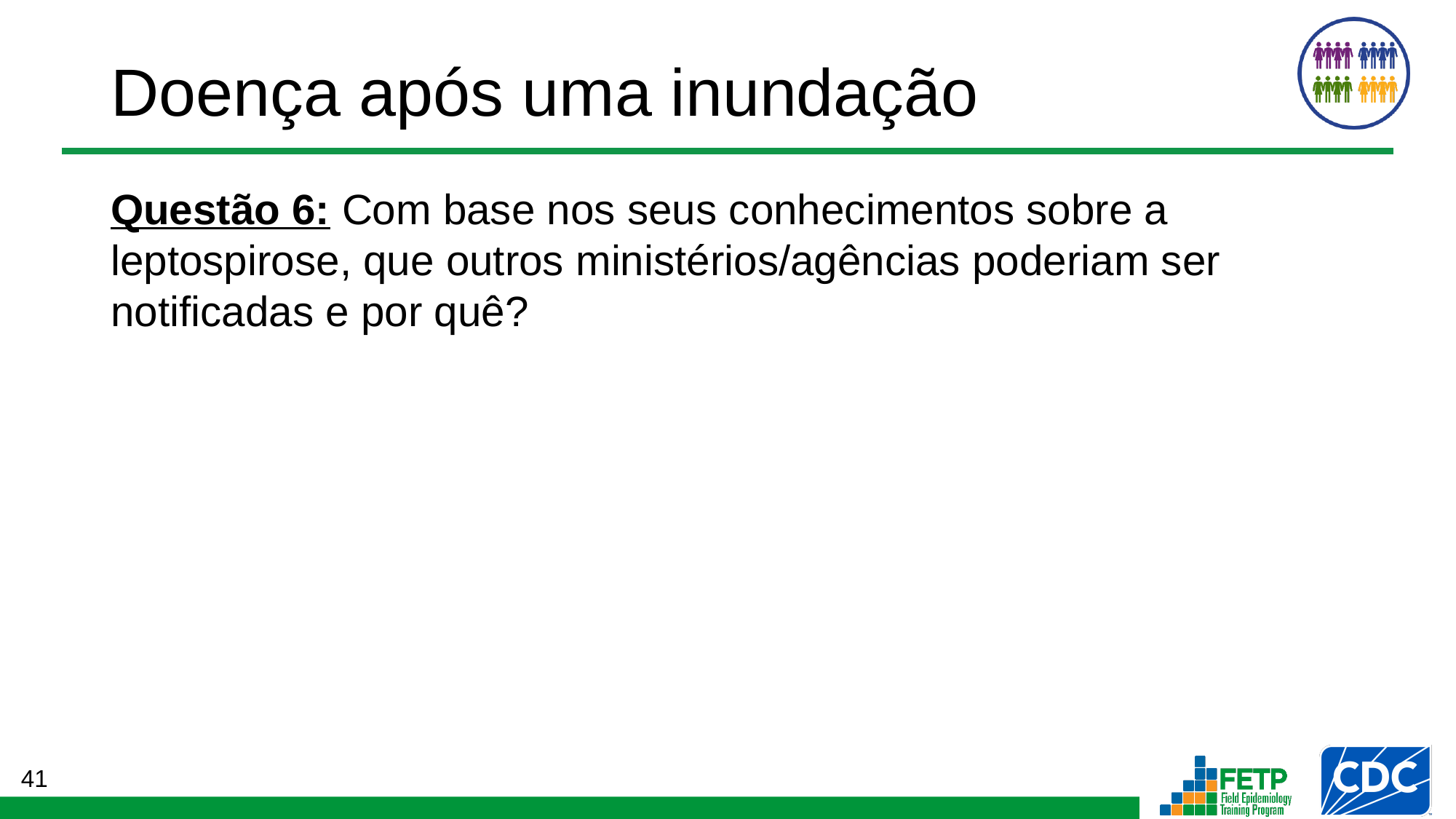

# Doença após uma inundação
Questão 6: Com base nos seus conhecimentos sobre a leptospirose, que outros ministérios/agências poderiam ser notificadas e por quê?